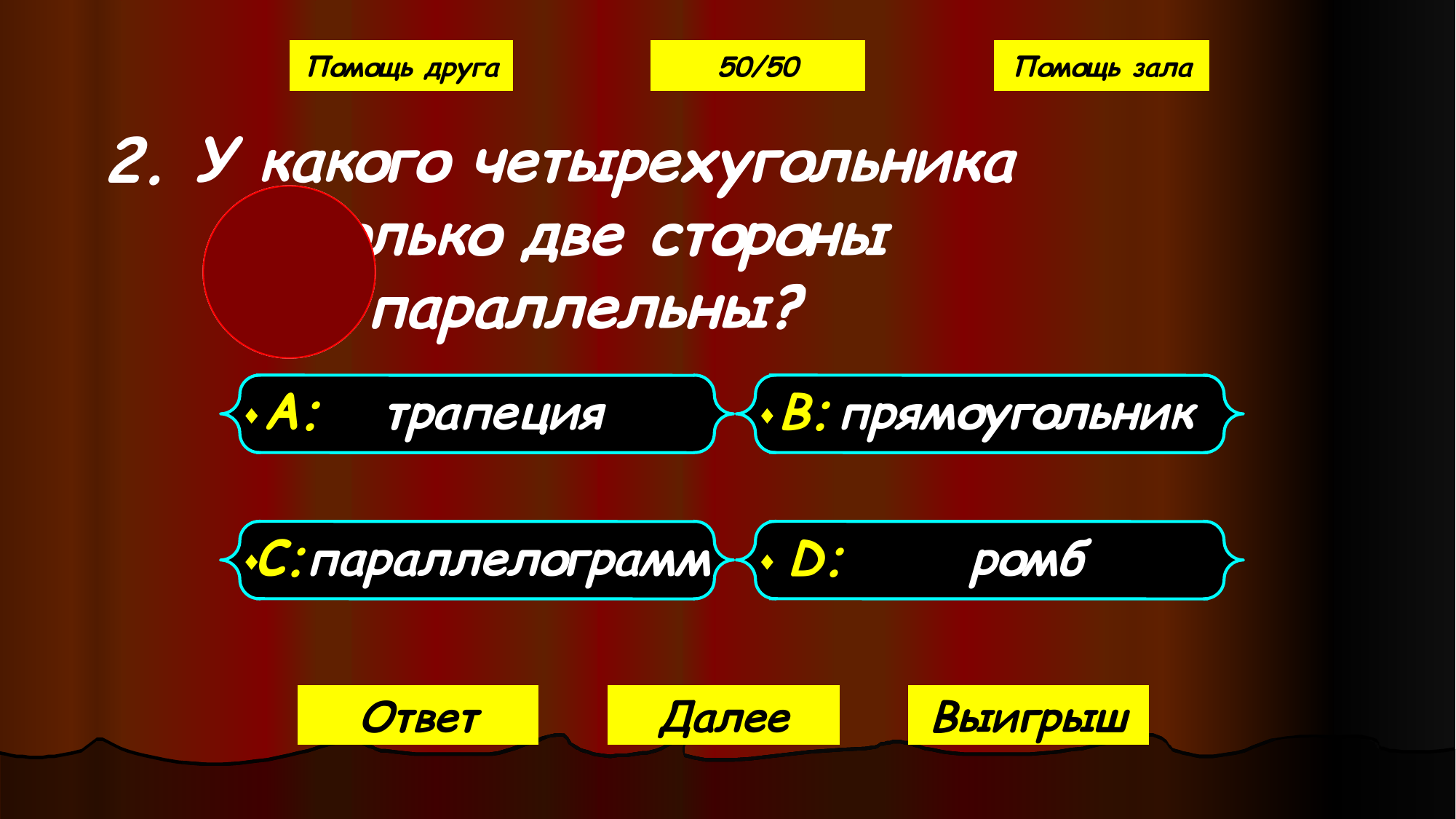

Помощь друга
50/50
Помощь зала
 2. У какого четырехугольника только две стороны параллельны?

А:   трапеция
В: прямоугольник

С:параллелограмм

D:      ромб

Ответ
Далее
Выигрыш